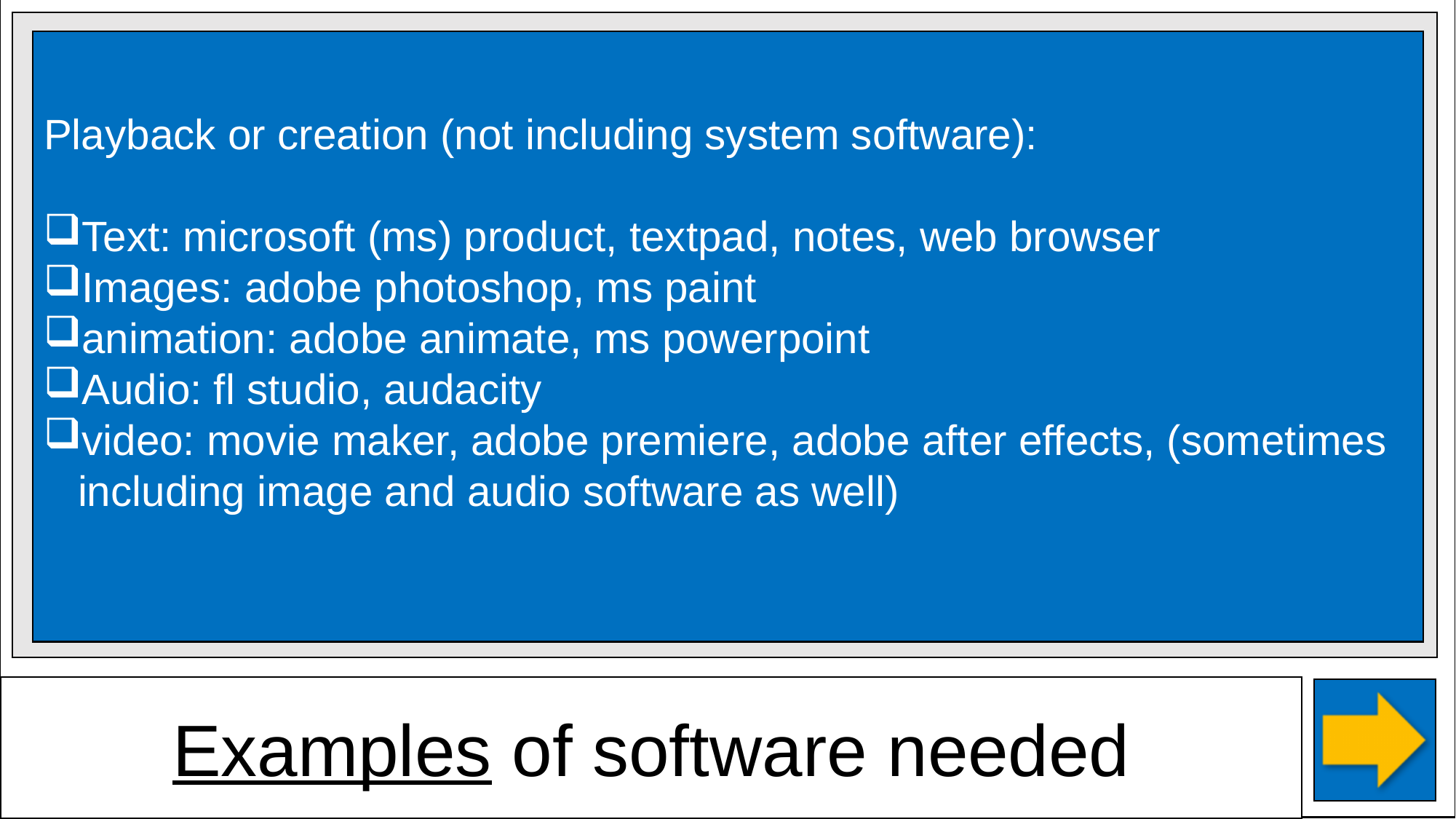

Playback or creation (not including system software):

Text: microsoft (ms) product, textpad, notes, web browser
Images: adobe photoshop, ms paint
animation: adobe animate, ms powerpoint
Audio: fl studio, audacity
video: movie maker, adobe premiere, adobe after effects, (sometimes including image and audio software as well)

Examples of software needed